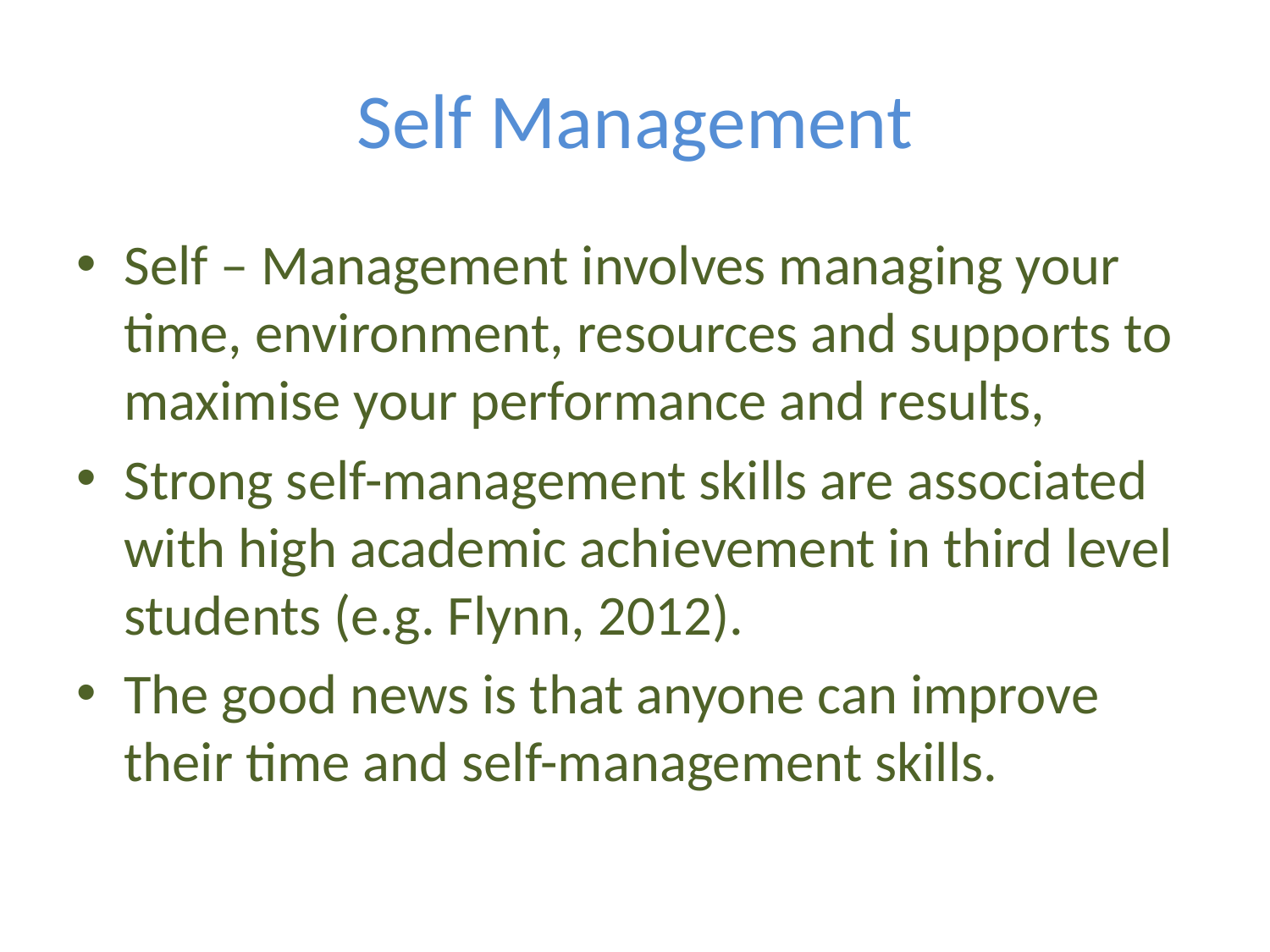

# Self Management
Self – Management involves managing your time, environment, resources and supports to maximise your performance and results,
Strong self-management skills are associated with high academic achievement in third level students (e.g. Flynn, 2012).
The good news is that anyone can improve their time and self-management skills.